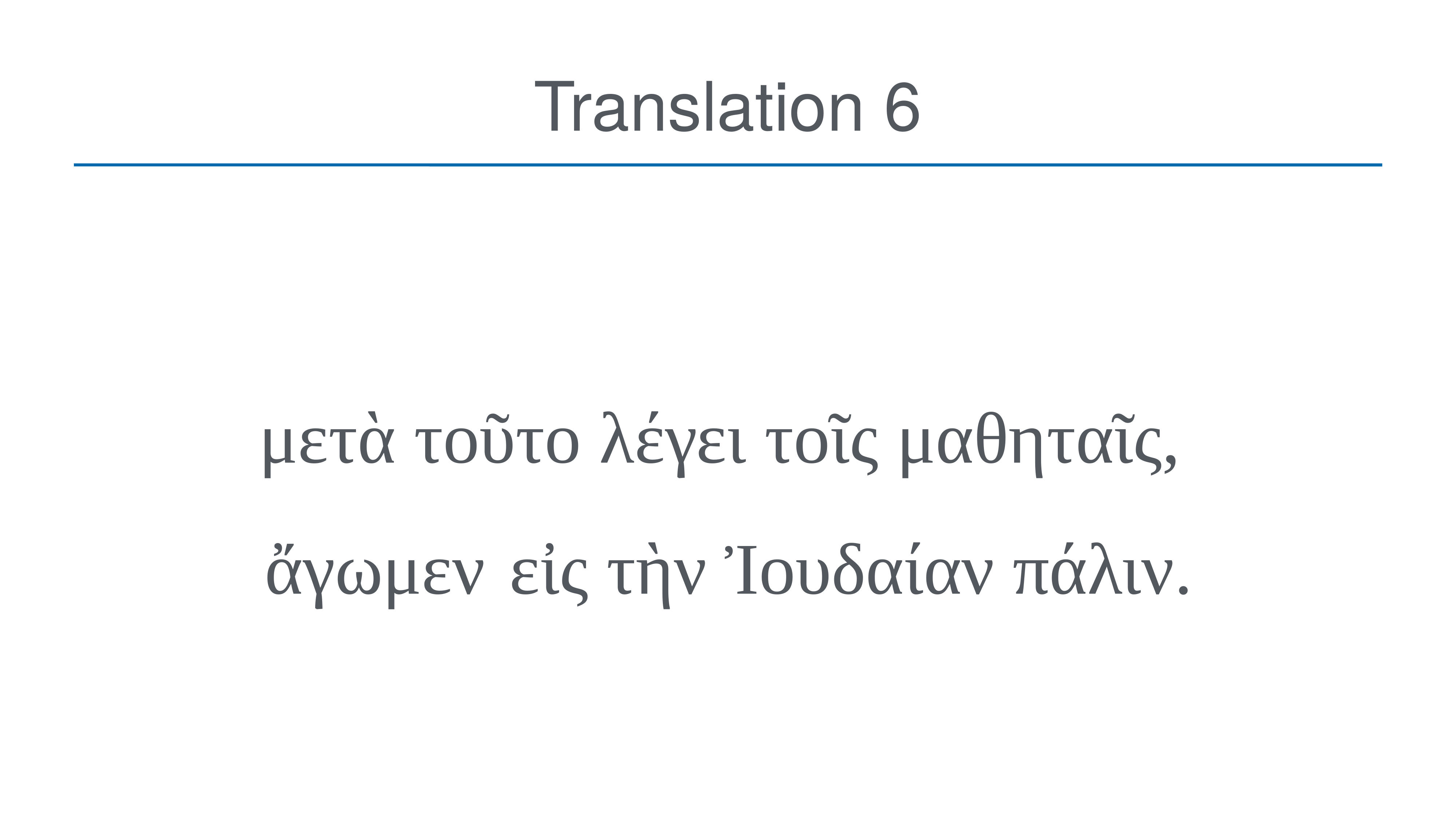

# Translation 6
μετὰ τοῦτο λέγει τοῖς μαθηταῖς,
ἄγωμεν  εἰς τὴν Ἰουδαίαν πάλιν.